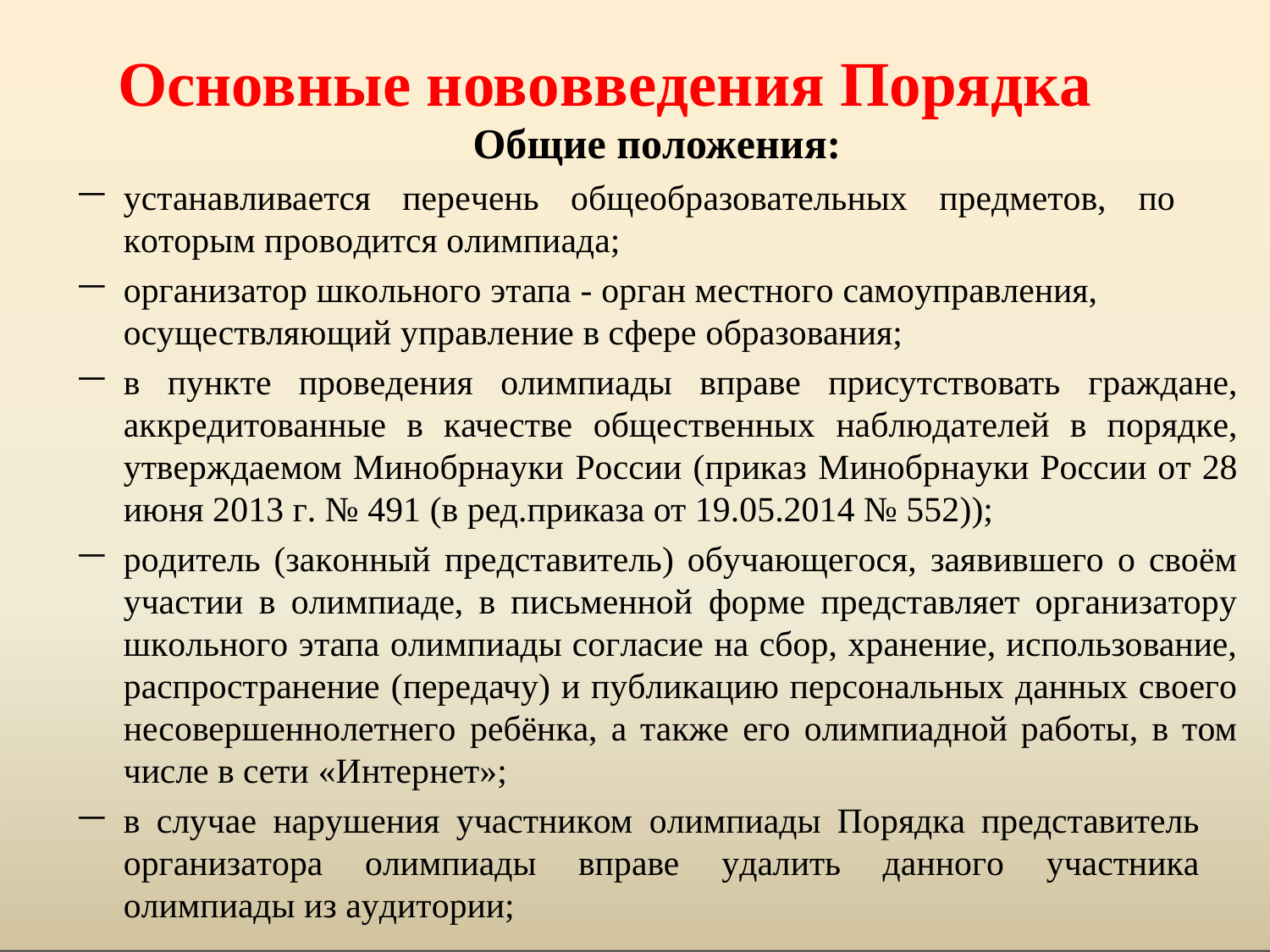

# Основные нововведения Порядка
Общие положения:
устанавливается перечень общеобразовательных предметов, по которым проводится олимпиада;
организатор школьного этапа - орган местного самоуправления,
осуществляющий управление в сфере образования;
в пункте проведения олимпиады вправе присутствовать граждане, аккредитованные в качестве общественных наблюдателей в порядке, утверждаемом Минобрнауки России (приказ Минобрнауки России от 28 июня 2013 г. № 491 (в ред.приказа от 19.05.2014 № 552));
родитель (законный представитель) обучающегося, заявившего о своём участии в олимпиаде, в письменной форме представляет организатору школьного этапа олимпиады согласие на сбор, хранение, использование, распространение (передачу) и публикацию персональных данных своего несовершеннолетнего ребёнка, а также его олимпиадной работы, в том числе в сети «Интернет»;
в случае нарушения участником олимпиады Порядка представитель организатора олимпиады вправе удалить данного участника олимпиады из аудитории;